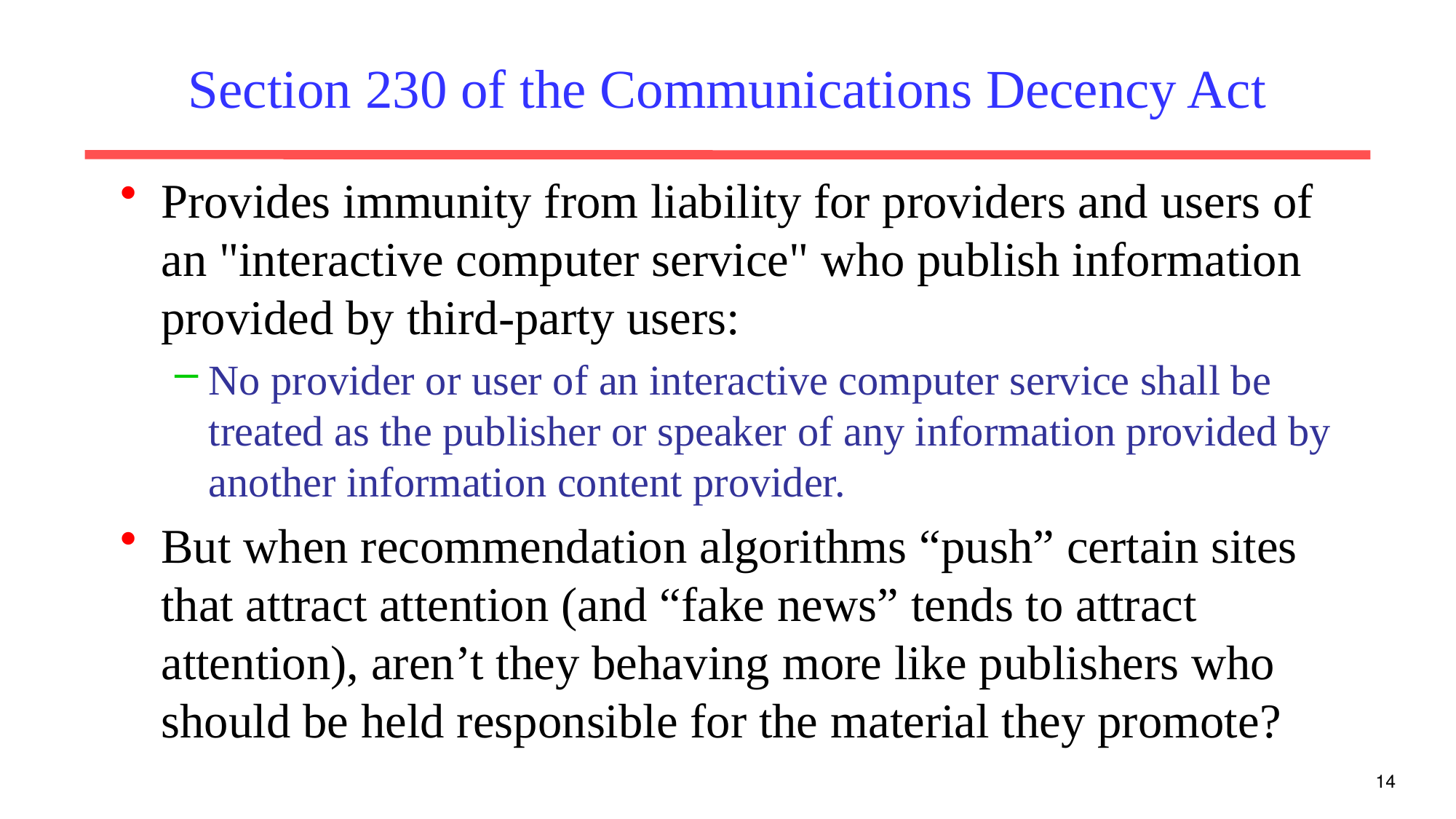

# Section 230 of the Communications Decency Act
Provides immunity from liability for providers and users of an "interactive computer service" who publish information provided by third-party users:
No provider or user of an interactive computer service shall be treated as the publisher or speaker of any information provided by another information content provider.
But when recommendation algorithms “push” certain sites that attract attention (and “fake news” tends to attract attention), aren’t they behaving more like publishers who should be held responsible for the material they promote?
14